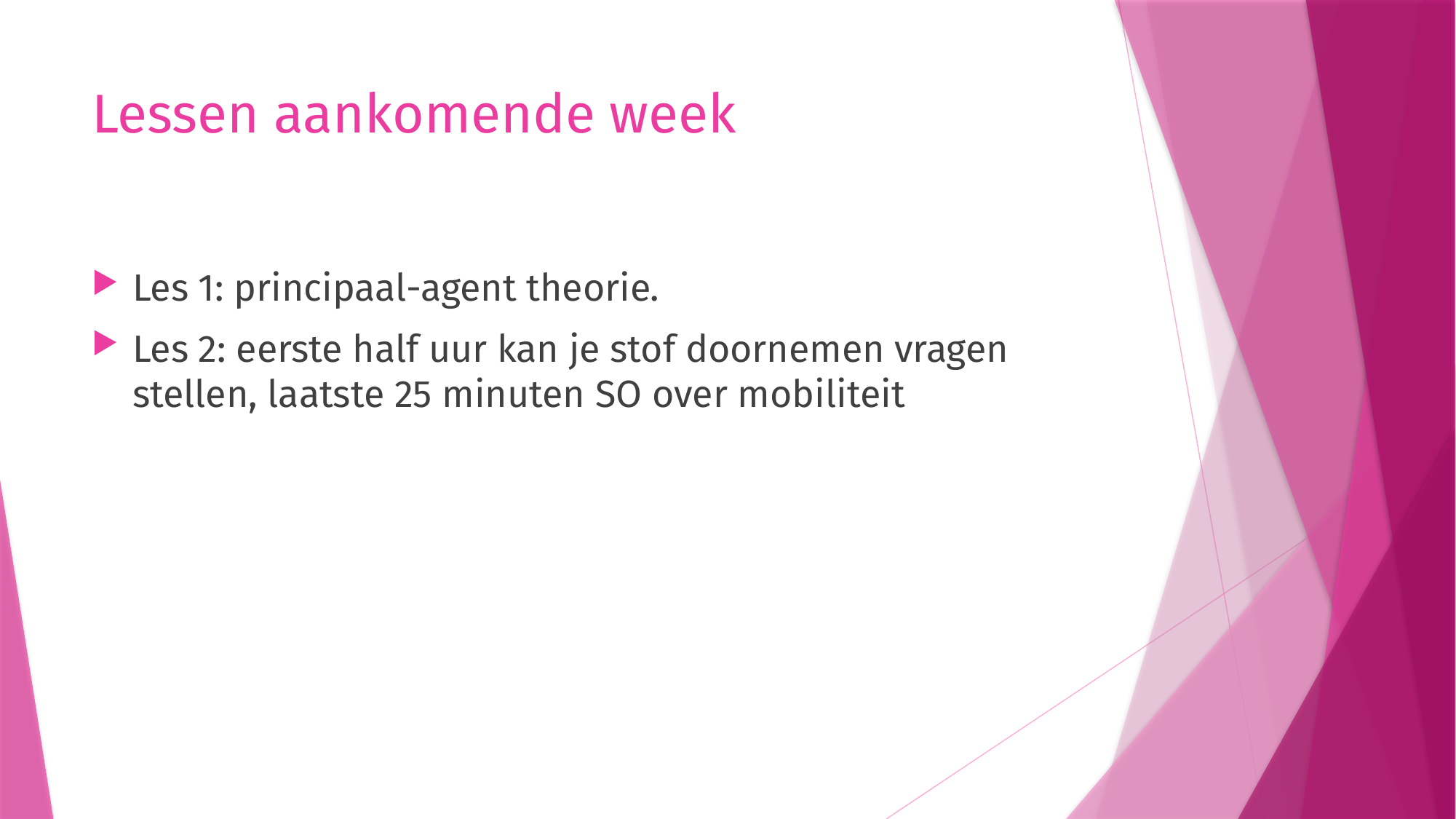

# Lessen aankomende week
Les 1: principaal-agent theorie.
Les 2: eerste half uur kan je stof doornemen vragen stellen, laatste 25 minuten SO over mobiliteit